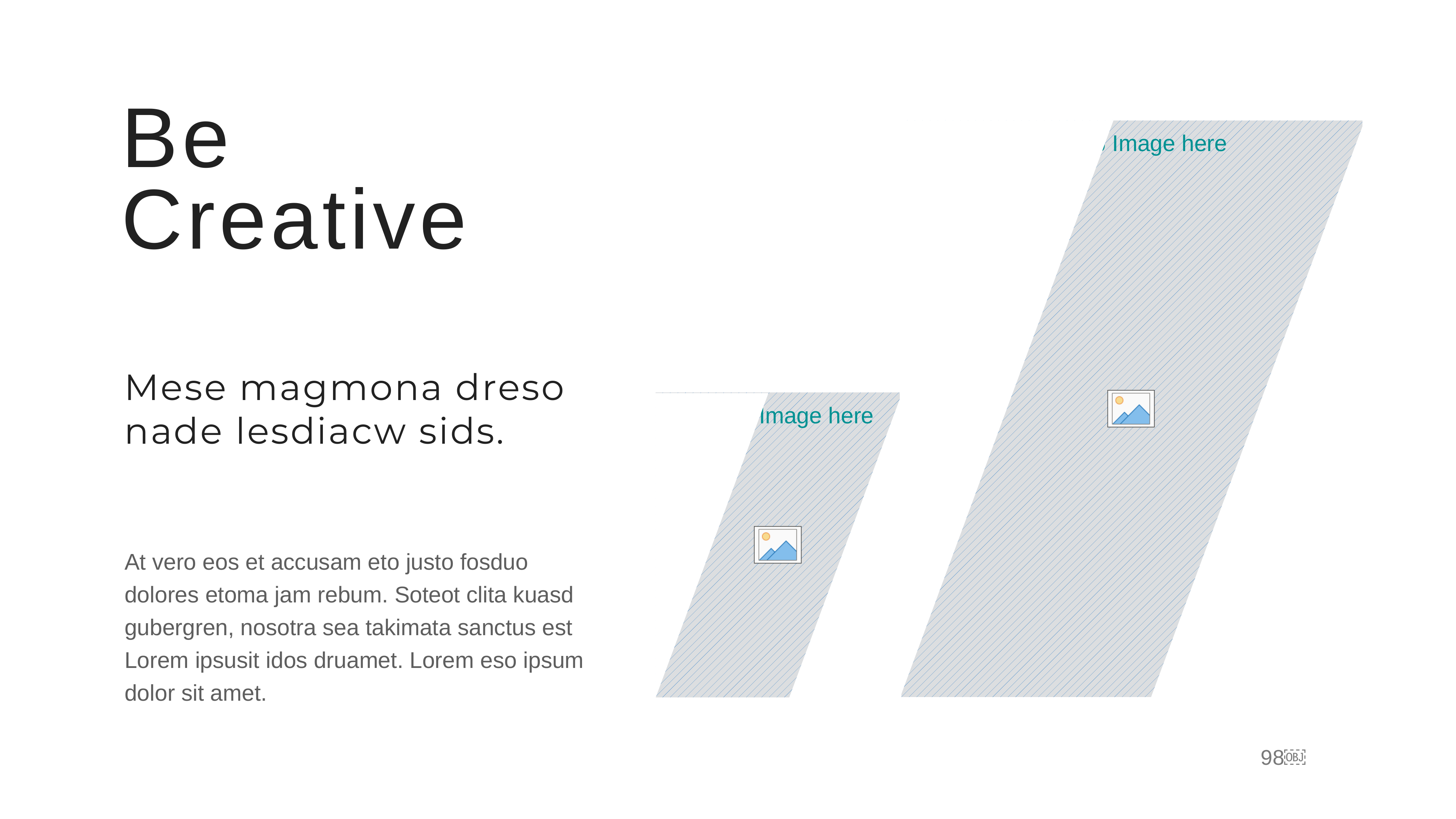

Be
Creative

Mese magmona dreso nade lesdiacw sids.

At vero eos et accusam eto justo fosduo dolores etoma jam rebum. Soteot clita kuasd gubergren, nosotra sea takimata sanctus est Lorem ipsusit idos druamet. Lorem eso ipsum dolor sit amet.